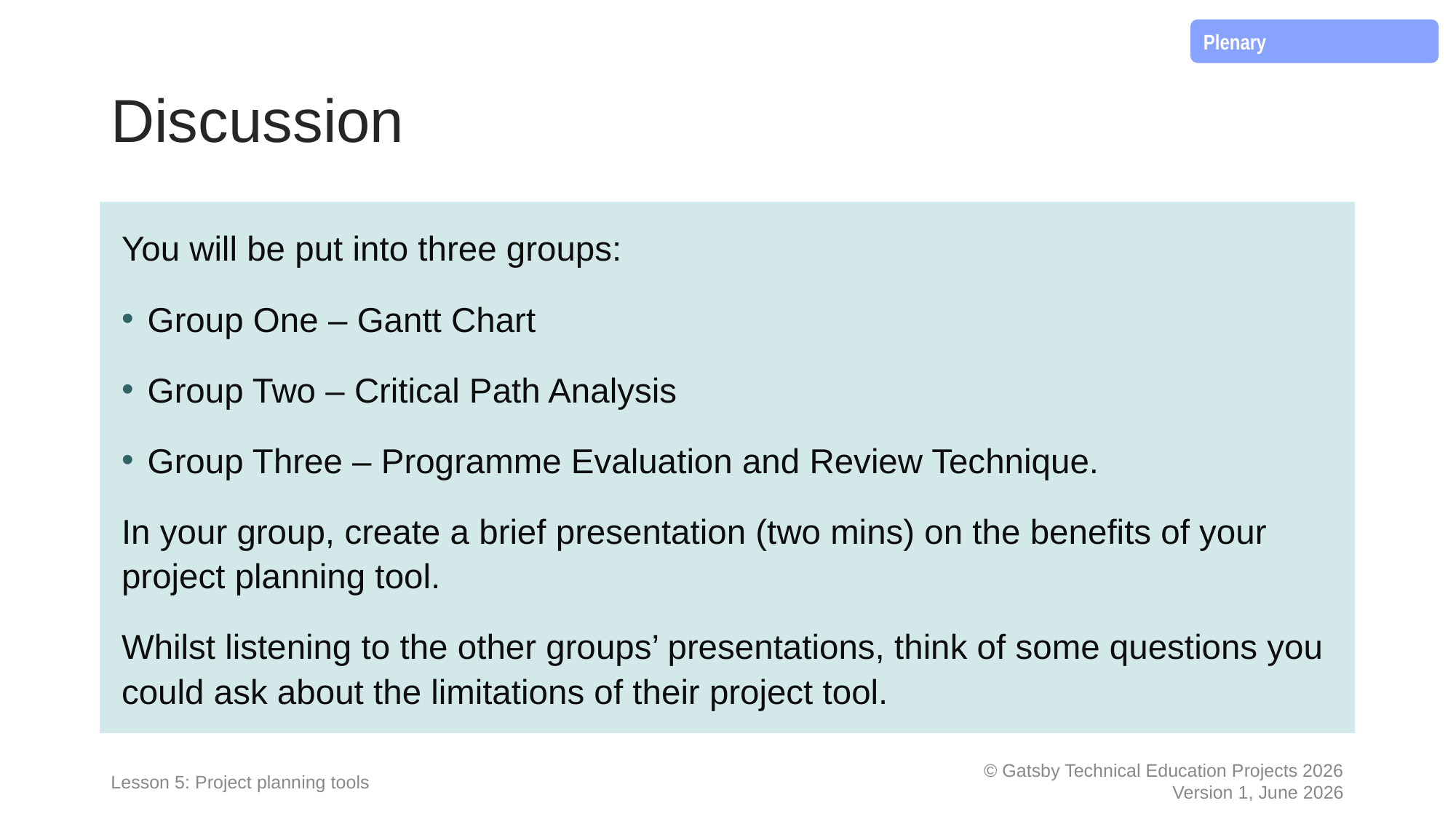

Plenary
Discussion
You will be put into three groups:
Group One – Gantt Chart
Group Two – Critical Path Analysis
Group Three – Programme Evaluation and Review Technique.
In your group, create a brief presentation (two mins) on the benefits of your project planning tool.
Whilst listening to the other groups’ presentations, think of some questions you could ask about the limitations of their project tool.

Lesson 5: Project planning tools